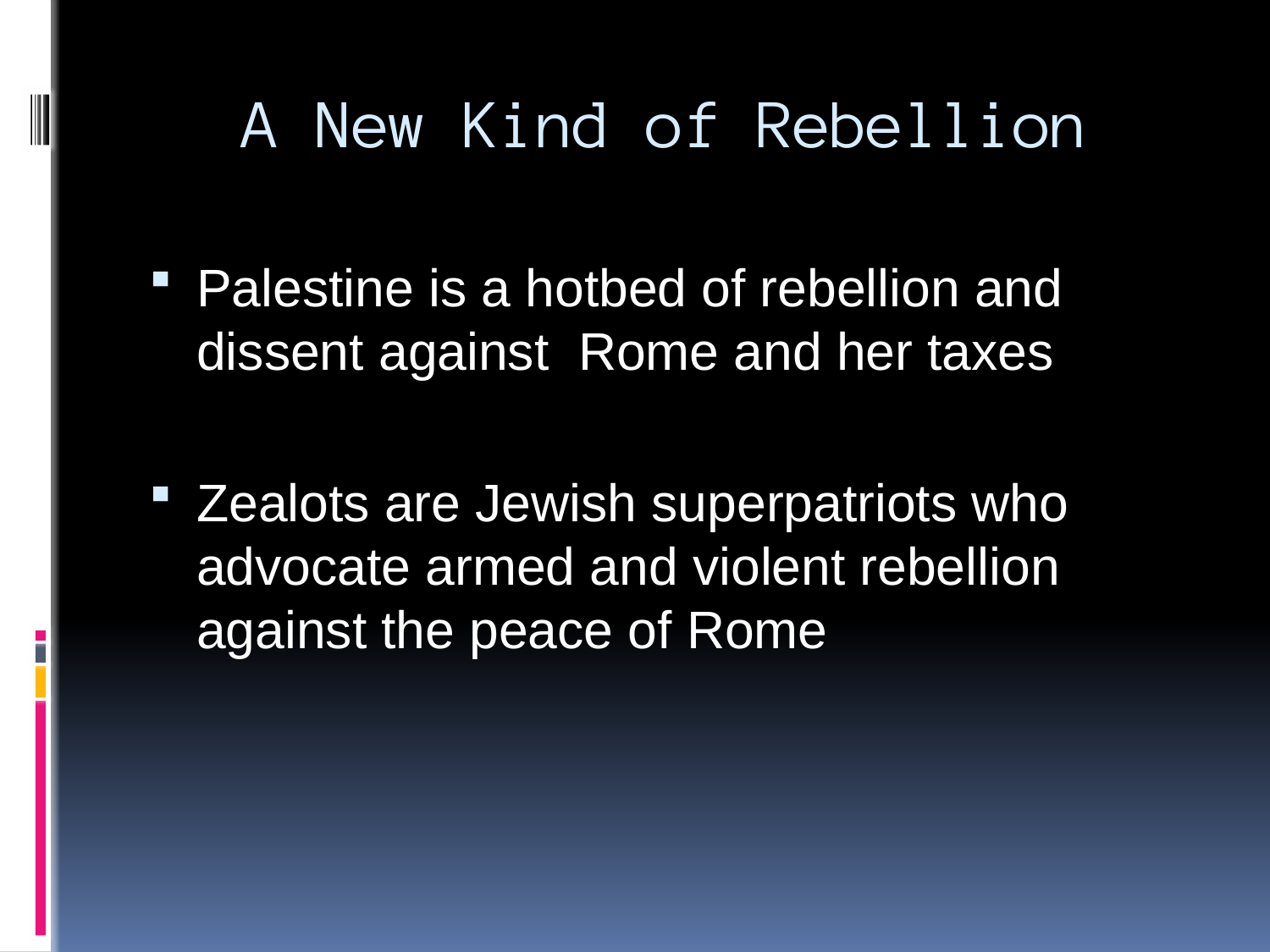

# A New Kind of Rebellion
Palestine is a hotbed of rebellion and dissent against  Rome and her taxes

Zealots are Jewish superpatriots who advocate armed and violent rebellion against the peace of Rome